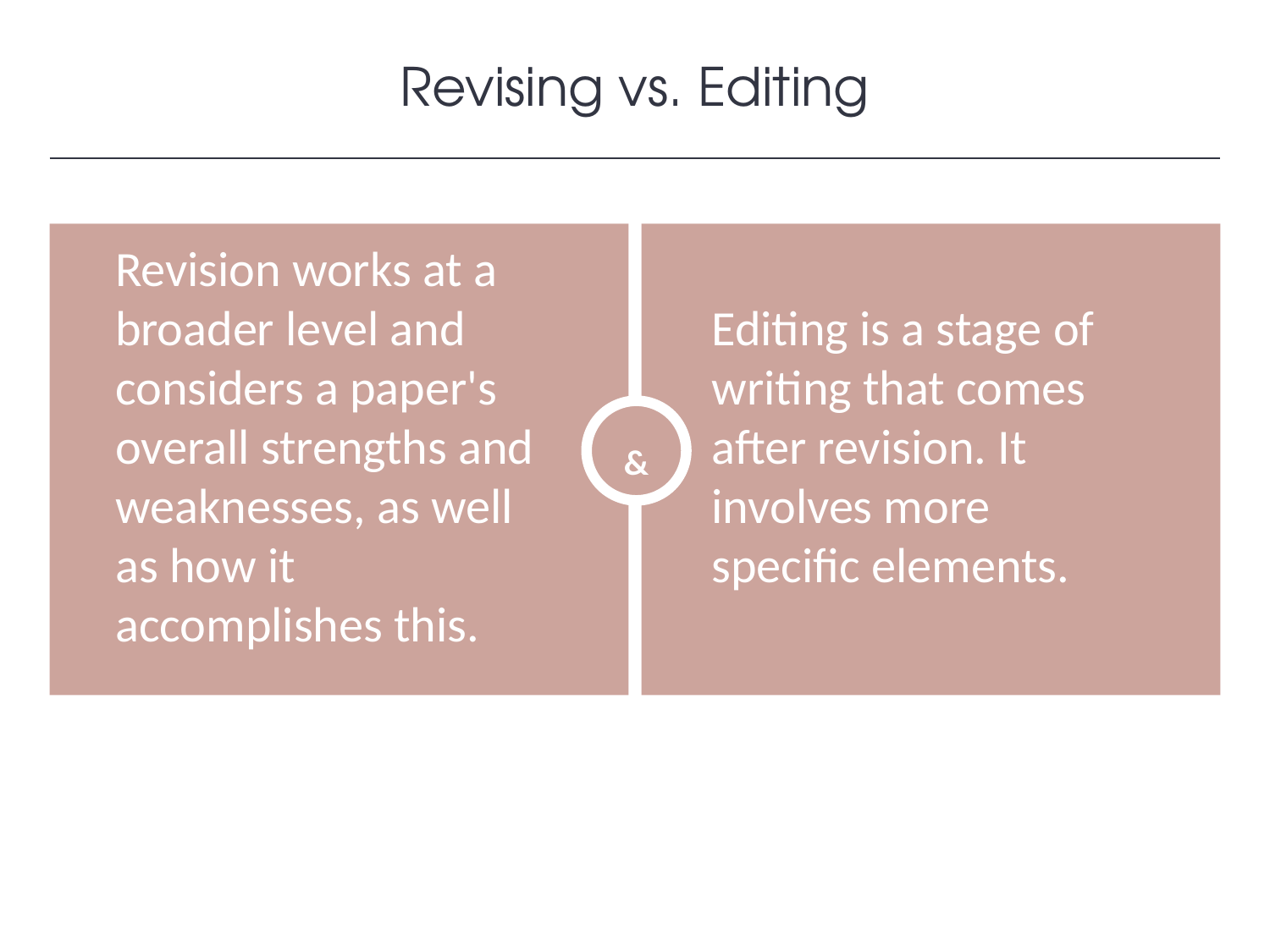

Revising vs. Editing
HAWKES LEARNING

Revision works at a broader level and considers a paper's overall strengths and weaknesses, as well as how it accomplishes this.
Editing is a stage of writing that comes after revision. It involves more specific elements.
&